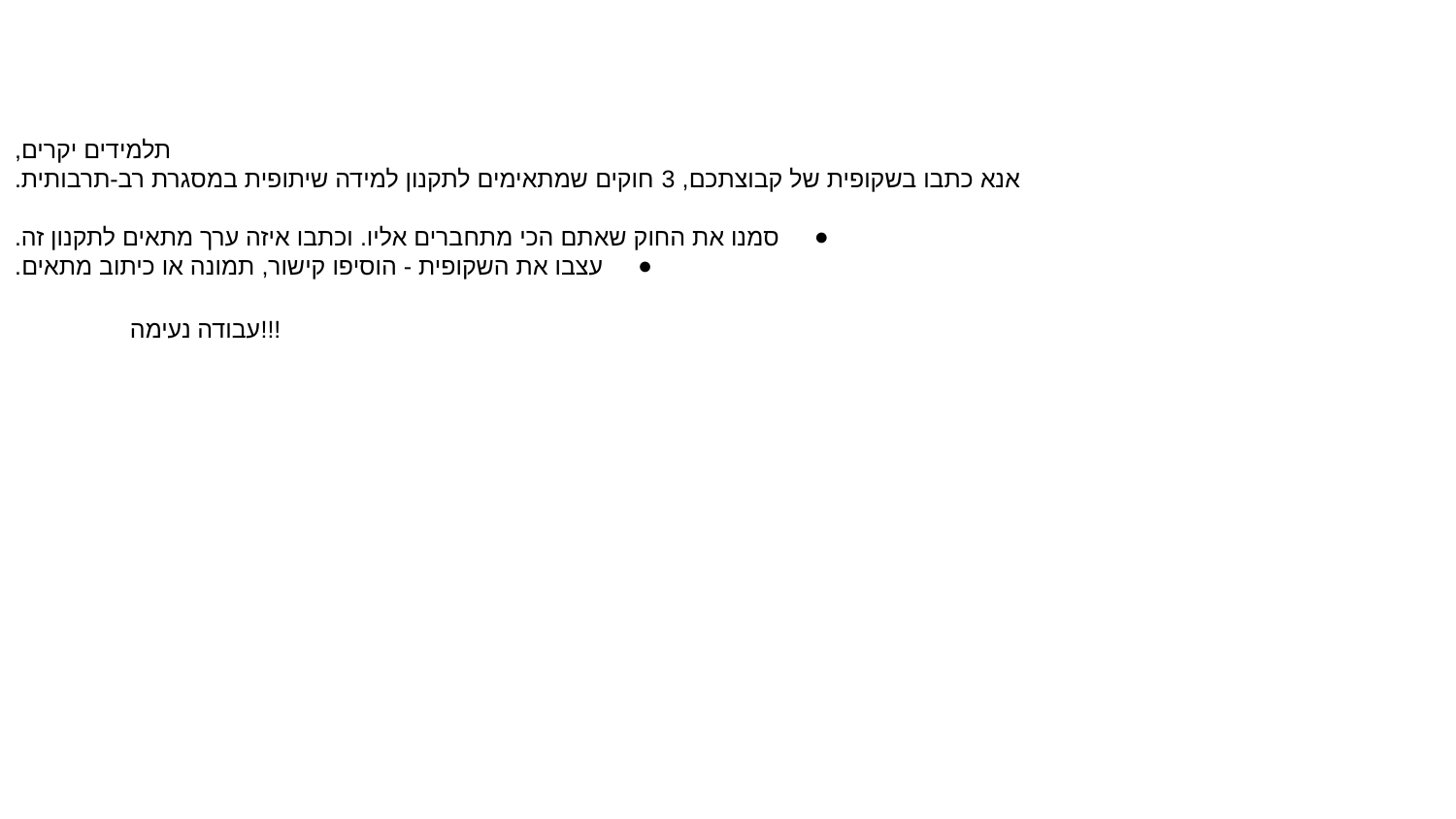

תלמידים יקרים,
אנא כתבו בשקופית של קבוצתכם, 3 חוקים שמתאימים לתקנון למידה שיתופית במסגרת רב-תרבותית.

סמנו את החוק שאתם הכי מתחברים אליו. וכתבו איזה ערך מתאים לתקנון זה.
עצבו את השקופית - הוסיפו קישור, תמונה או כיתוב מתאים.

                 עבודה נעימה!!!